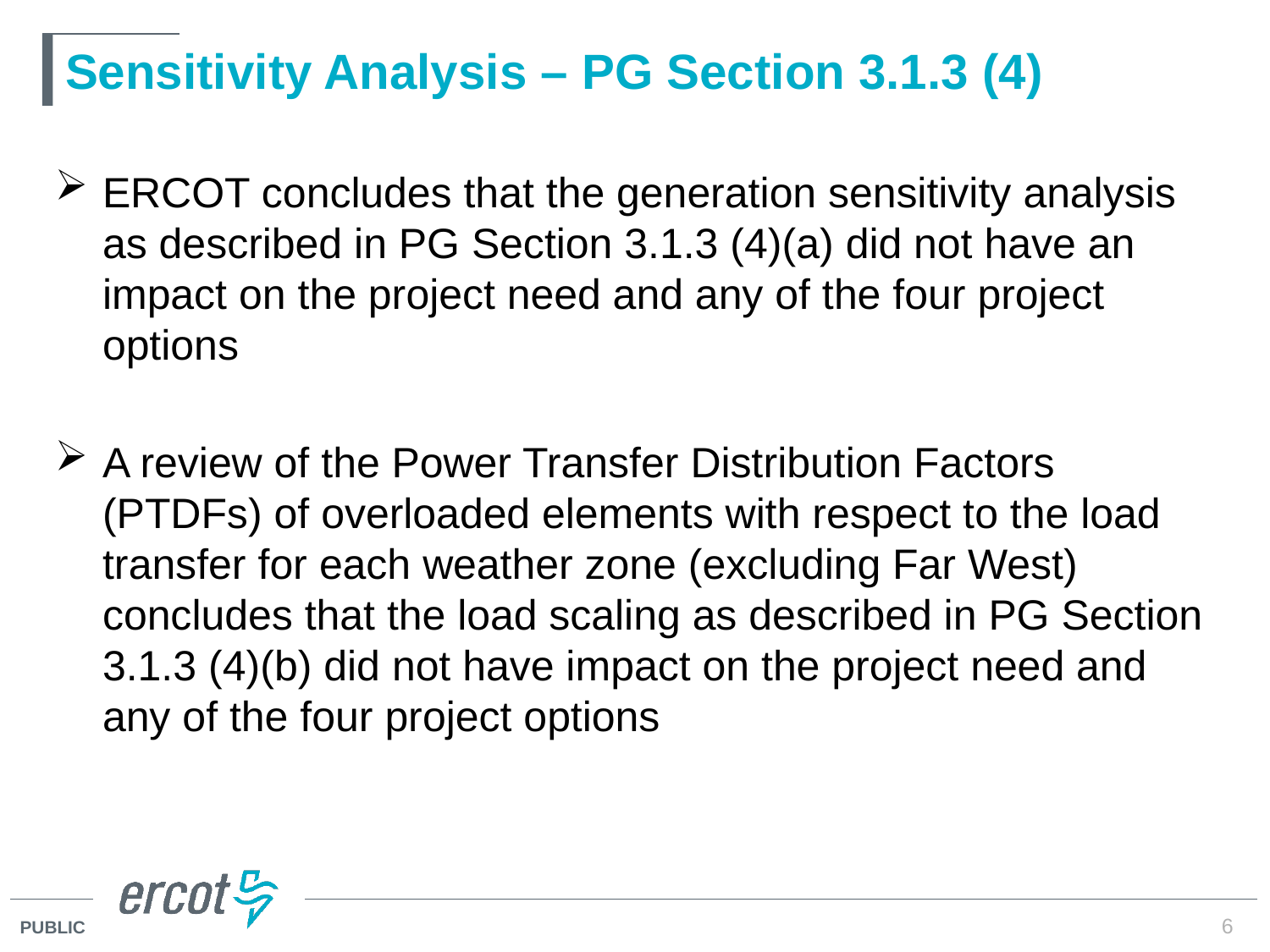

# Sensitivity Analysis – PG Section 3.1.3 (4)
ERCOT concludes that the generation sensitivity analysis as described in PG Section 3.1.3 (4)(a) did not have an impact on the project need and any of the four project options

A review of the Power Transfer Distribution Factors (PTDFs) of overloaded elements with respect to the load transfer for each weather zone (excluding Far West) concludes that the load scaling as described in PG Section 3.1.3 (4)(b) did not have impact on the project need and any of the four project options
6